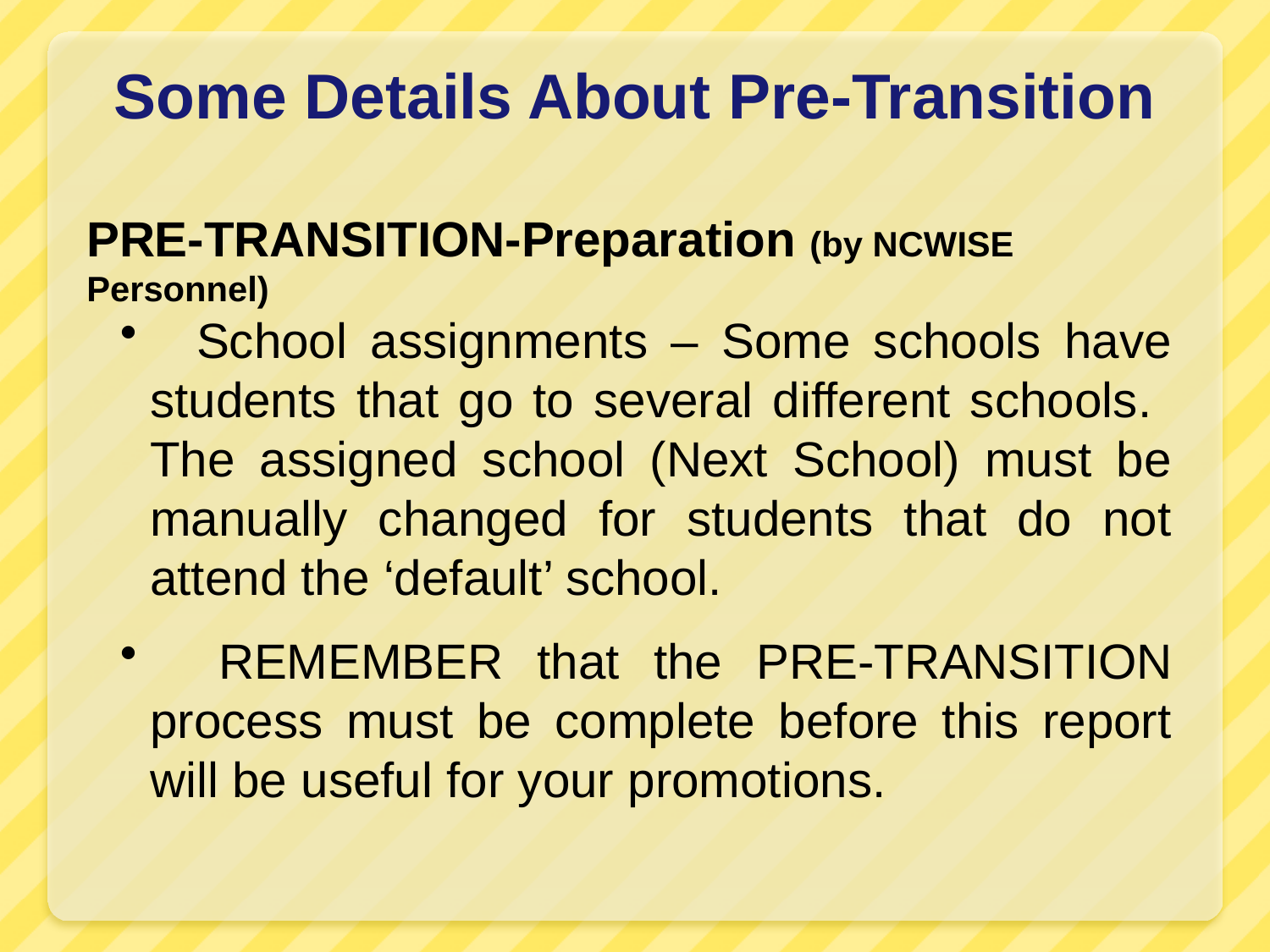

Some Details About Pre-Transition
PRE-TRANSITION-Preparation (by NCWISE Personnel)
  School assignments – Some schools have students that go to several different schools.  The assigned school (Next School) must be manually changed for students that do not attend the ‘default’ school.
  REMEMBER that the PRE-TRANSITION process must be complete before this report will be useful for your promotions.